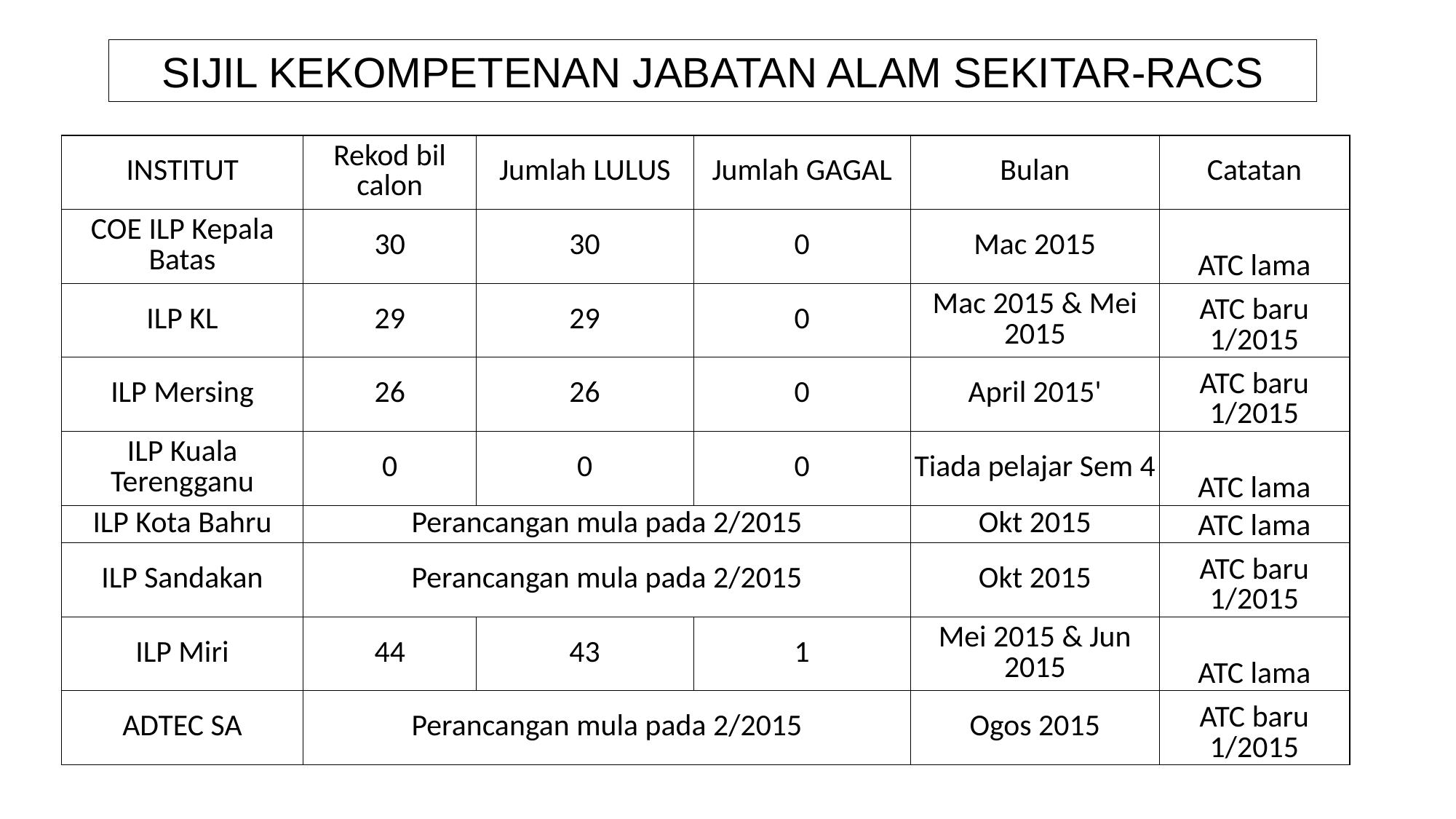

SIJIL KEKOMPETENAN JABATAN ALAM SEKITAR-RACS
| INSTITUT | Rekod bil calon | Jumlah LULUS | Jumlah GAGAL | Bulan | Catatan |
| --- | --- | --- | --- | --- | --- |
| COE ILP Kepala Batas | 30 | 30 | 0 | Mac 2015 | ATC lama |
| ILP KL | 29 | 29 | 0 | Mac 2015 & Mei 2015 | ATC baru 1/2015 |
| ILP Mersing | 26 | 26 | 0 | April 2015' | ATC baru 1/2015 |
| ILP Kuala Terengganu | 0 | 0 | 0 | Tiada pelajar Sem 4 | ATC lama |
| ILP Kota Bahru | Perancangan mula pada 2/2015 |  |  | Okt 2015 | ATC lama |
| ILP Sandakan | Perancangan mula pada 2/2015 |  |  | Okt 2015 | ATC baru 1/2015 |
| ILP Miri | 44 | 43 | 1 | Mei 2015 & Jun 2015 | ATC lama |
| ADTEC SA | Perancangan mula pada 2/2015 |  |  | Ogos 2015 | ATC baru 1/2015 |